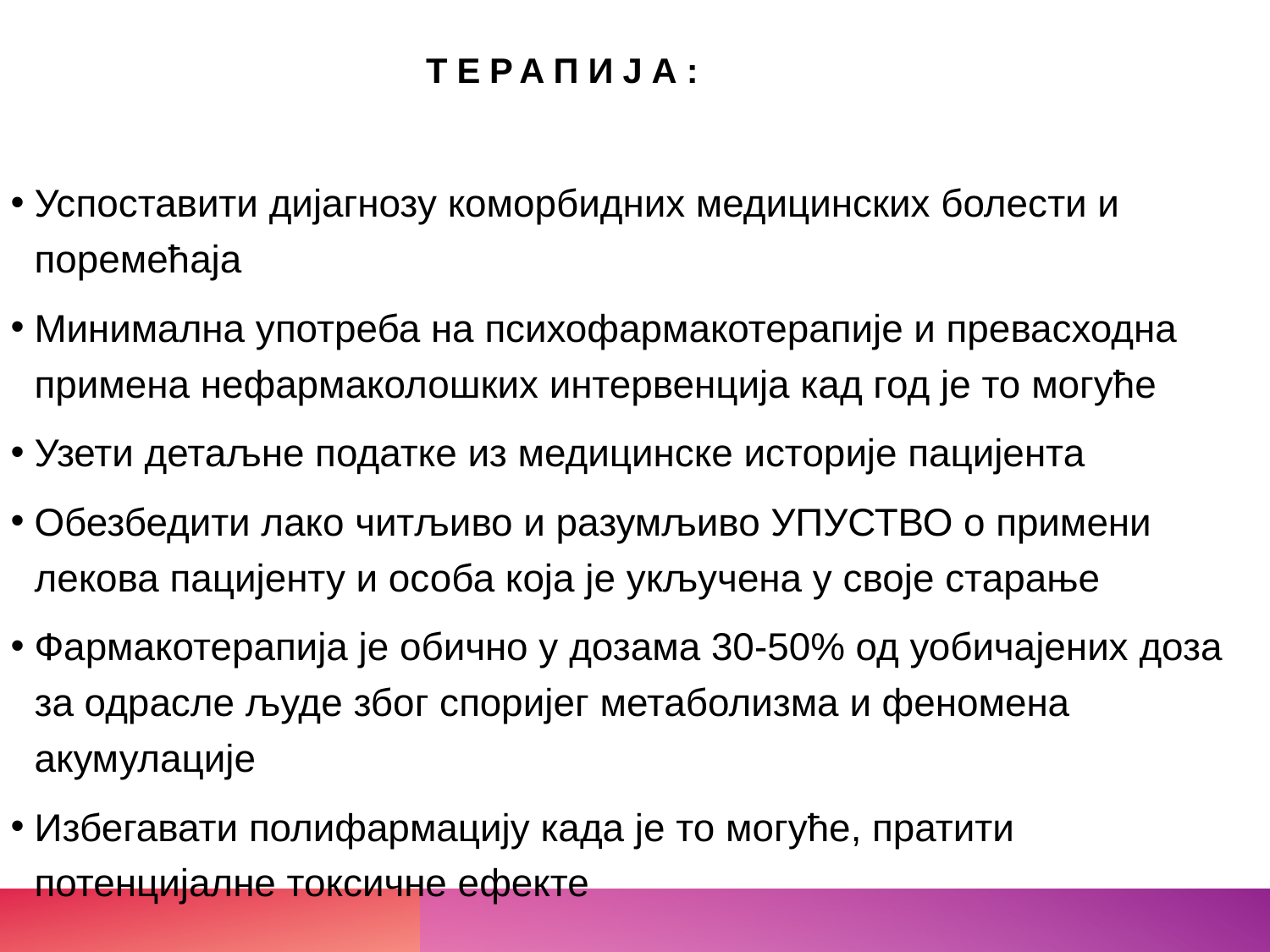

# Терапија:
Успоставити дијагнозу коморбидних медицинских болести и поремећаја
Минимална употреба на психофармакотерапије и превасходна примена нефармаколошких интервенција кад год је то могуће
Узети детаљне податке из медицинске историје пацијента
Обезбедити лако читљиво и разумљиво УПУСТВО о примени лекова пацијенту и особа која је укључена у своје старање
Фармакотерапија је обично у дозама 30-50% од уобичајених доза за одрасле људе због споријег метаболизма и феномена акумулације
Избегавати полифармацију када је то могуће, пратити потенцијалне токсичне ефекте